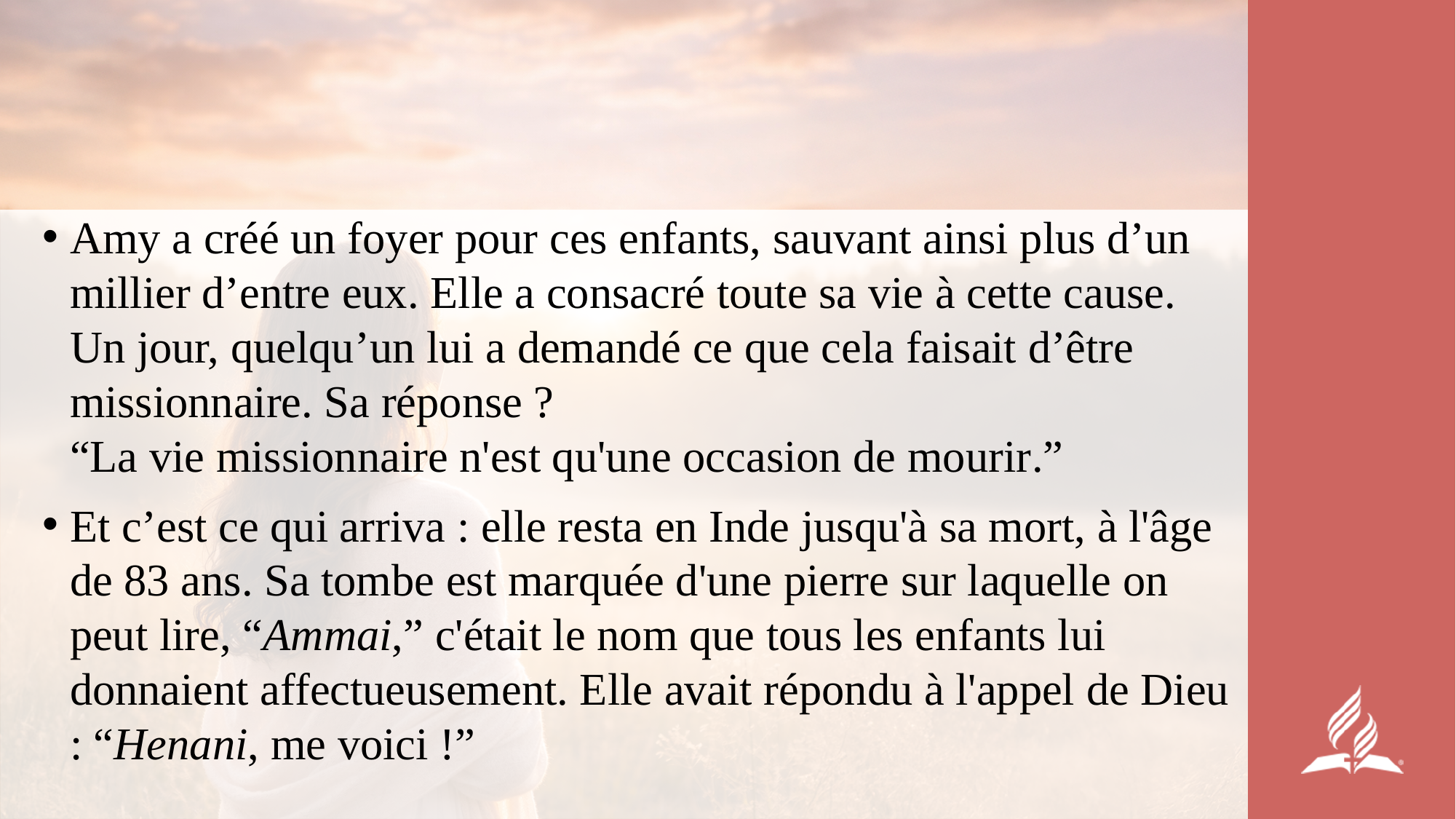

Amy a créé un foyer pour ces enfants, sauvant ainsi plus d’un millier d’entre eux. Elle a consacré toute sa vie à cette cause. Un jour, quelqu’un lui a demandé ce que cela faisait d’être missionnaire. Sa réponse ?
“La vie missionnaire n'est qu'une occasion de mourir.”
Et c’est ce qui arriva : elle resta en Inde jusqu'à sa mort, à l'âge de 83 ans. Sa tombe est marquée d'une pierre sur laquelle on peut lire, “Ammai,” c'était le nom que tous les enfants lui donnaient affectueusement. Elle avait répondu à l'appel de Dieu : “Henani, me voici !”